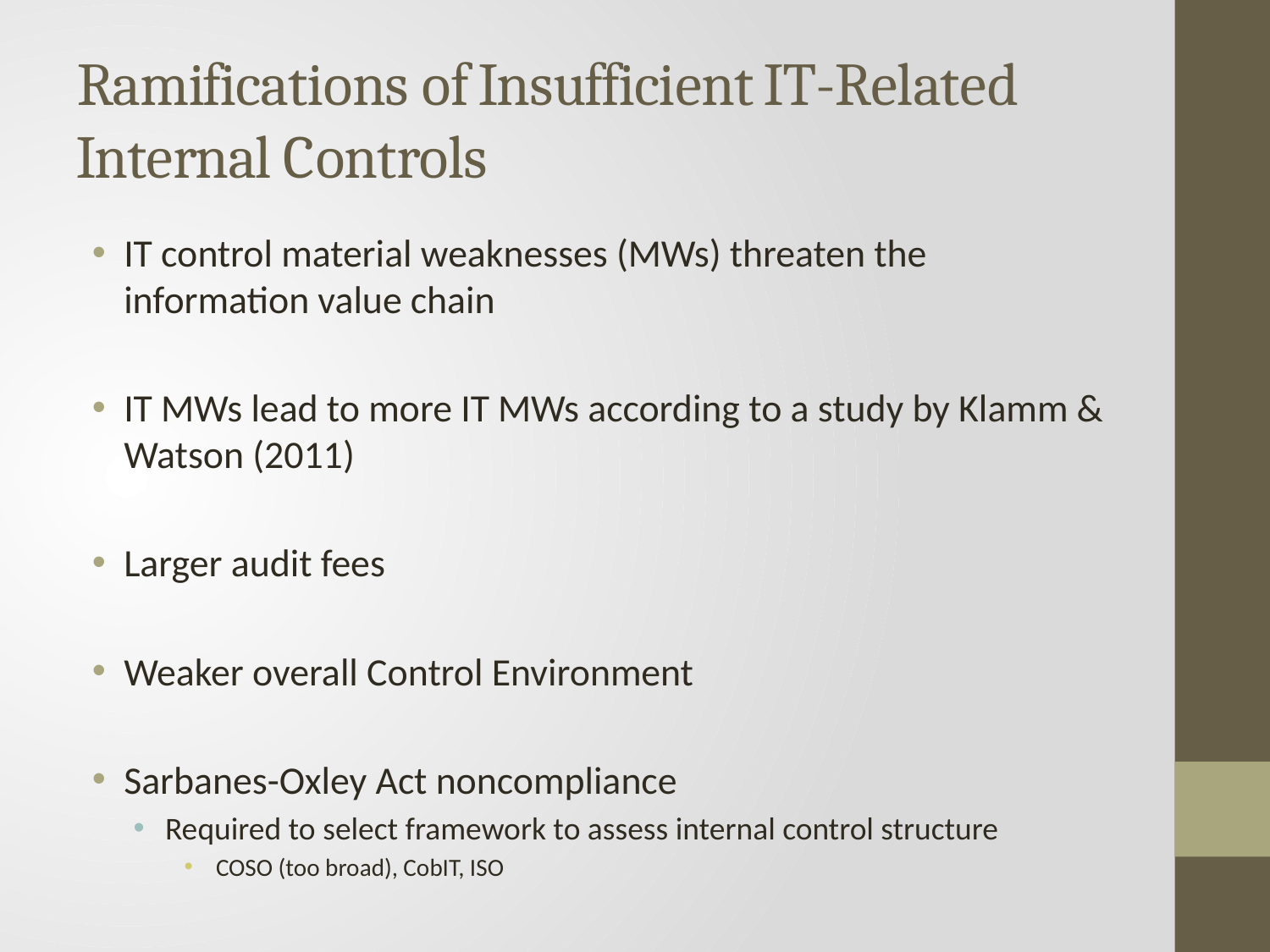

# Ramifications of Insufficient IT-Related Internal Controls
IT control material weaknesses (MWs) threaten the information value chain

IT MWs lead to more IT MWs according to a study by Klamm & Watson (2011)

Larger audit fees

Weaker overall Control Environment

Sarbanes-Oxley Act noncompliance
Required to select framework to assess internal control structure
COSO (too broad), CobIT, ISO